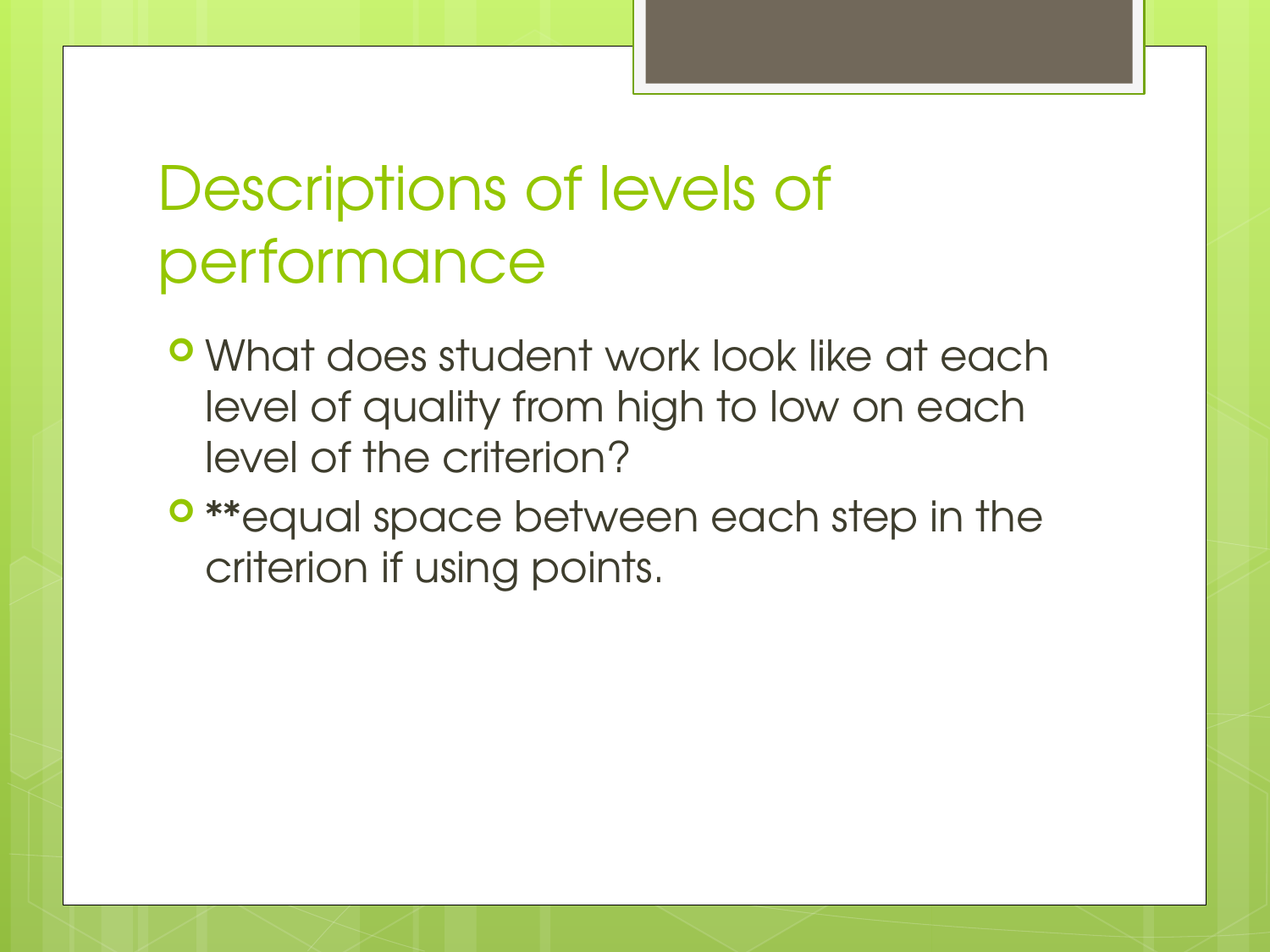

# Descriptions of levels of performance
What does student work look like at each level of quality from high to low on each level of the criterion?
**equal space between each step in the criterion if using points.